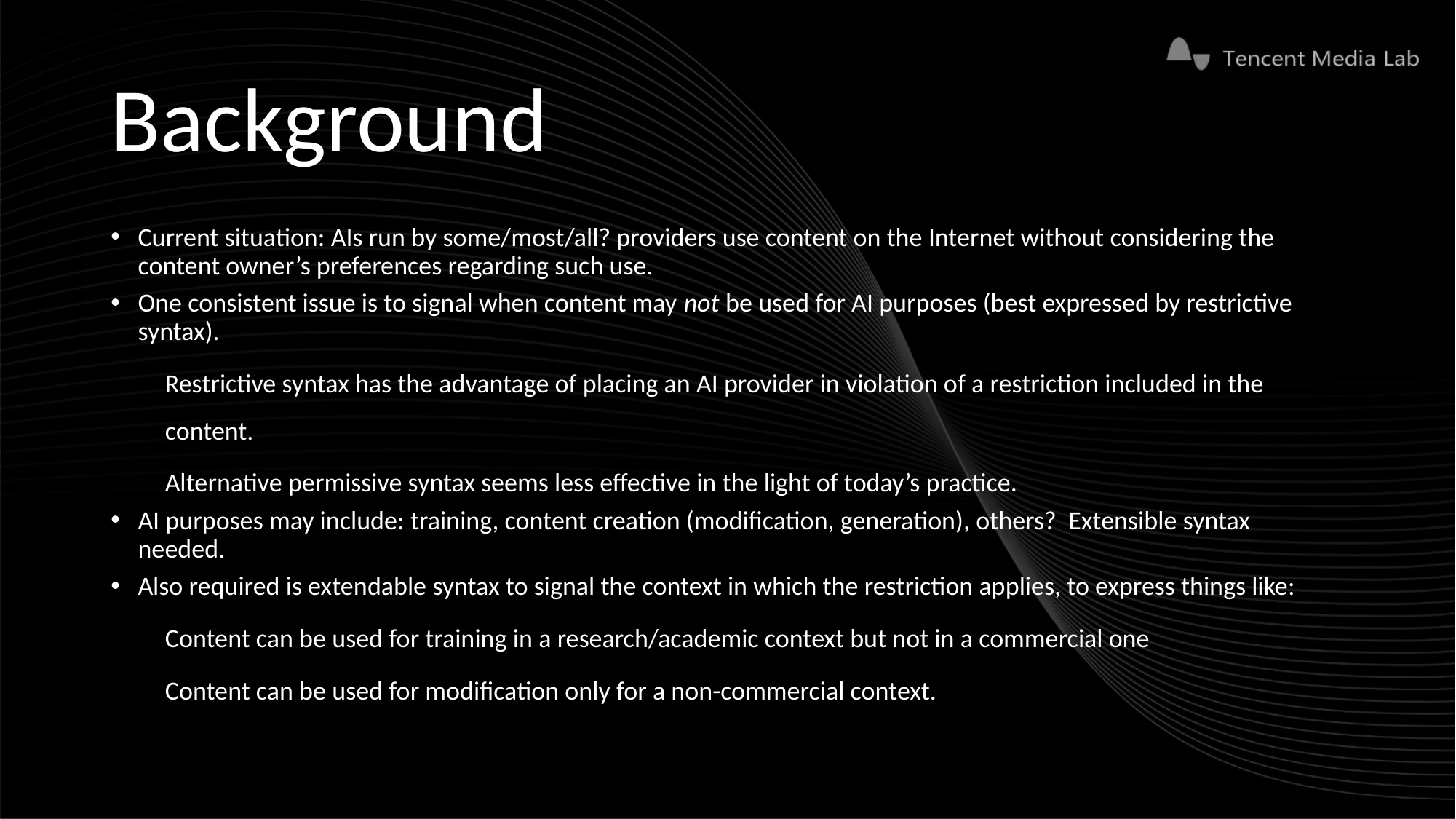

# Background
Current situation: AIs run by some/most/all? providers use content on the Internet without considering the content owner’s preferences regarding such use.
One consistent issue is to signal when content may not be used for AI purposes (best expressed by restrictive syntax).
Restrictive syntax has the advantage of placing an AI provider in violation of a restriction included in the content.
Alternative permissive syntax seems less effective in the light of today’s practice.
AI purposes may include: training, content creation (modification, generation), others?  Extensible syntax needed.
Also required is extendable syntax to signal the context in which the restriction applies, to express things like:
Content can be used for training in a research/academic context but not in a commercial one
Content can be used for modification only for a non-commercial context.